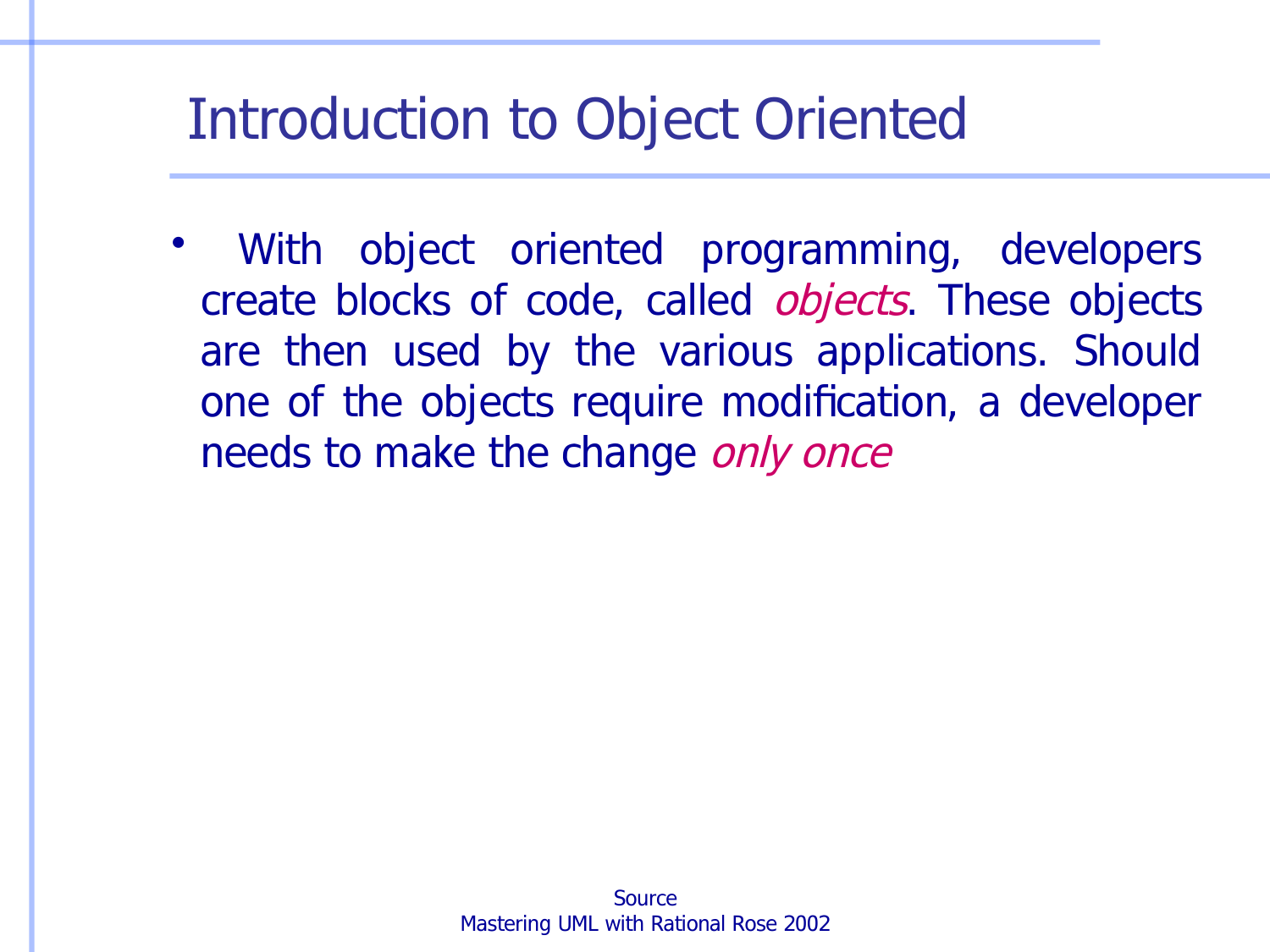

Introduction to Object Oriented

 With object oriented programming, developers create blocks of code, called objects. These objects are then used by the various applications. Should one of the objects require modification, a developer needs to make the change only once
Source
Mastering UML with Rational Rose 2002